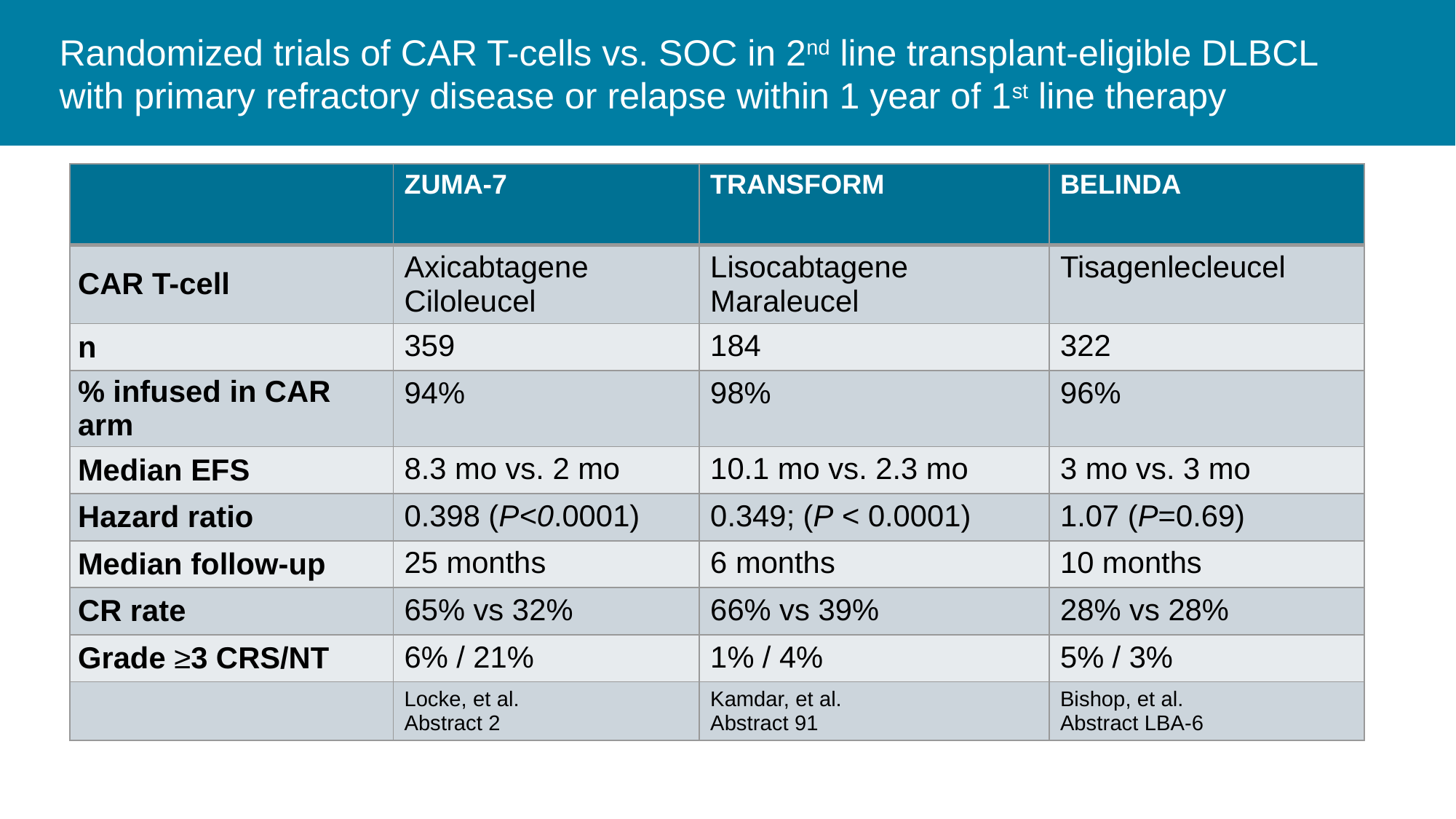

# Randomized trials of CAR T-cells vs. SOC in 2nd line transplant-eligible DLBCL with primary refractory disease or relapse within 1 year of 1st line therapy
|  | ZUMA-7 | TRANSFORM | BELINDA |
| --- | --- | --- | --- |
| CAR T-cell | Axicabtagene Ciloleucel | Lisocabtagene Maraleucel | Tisagenlecleucel |
| n | 359 | 184 | 322 |
| % infused in CAR arm | 94% | 98% | 96% |
| Median EFS | 8.3 mo vs. 2 mo | 10.1 mo vs. 2.3 mo | 3 mo vs. 3 mo |
| Hazard ratio | 0.398 (P<0.0001) | 0.349; (P < 0.0001) | 1.07 (P=0.69) |
| Median follow-up | 25 months | 6 months | 10 months |
| CR rate | 65% vs 32% | 66% vs 39% | 28% vs 28% |
| Grade ≥3 CRS/NT | 6% / 21% | 1% / 4% | 5% / 3% |
|  | Locke, et al. Abstract 2 | Kamdar, et al. Abstract 91 | Bishop, et al. Abstract LBA-6 |